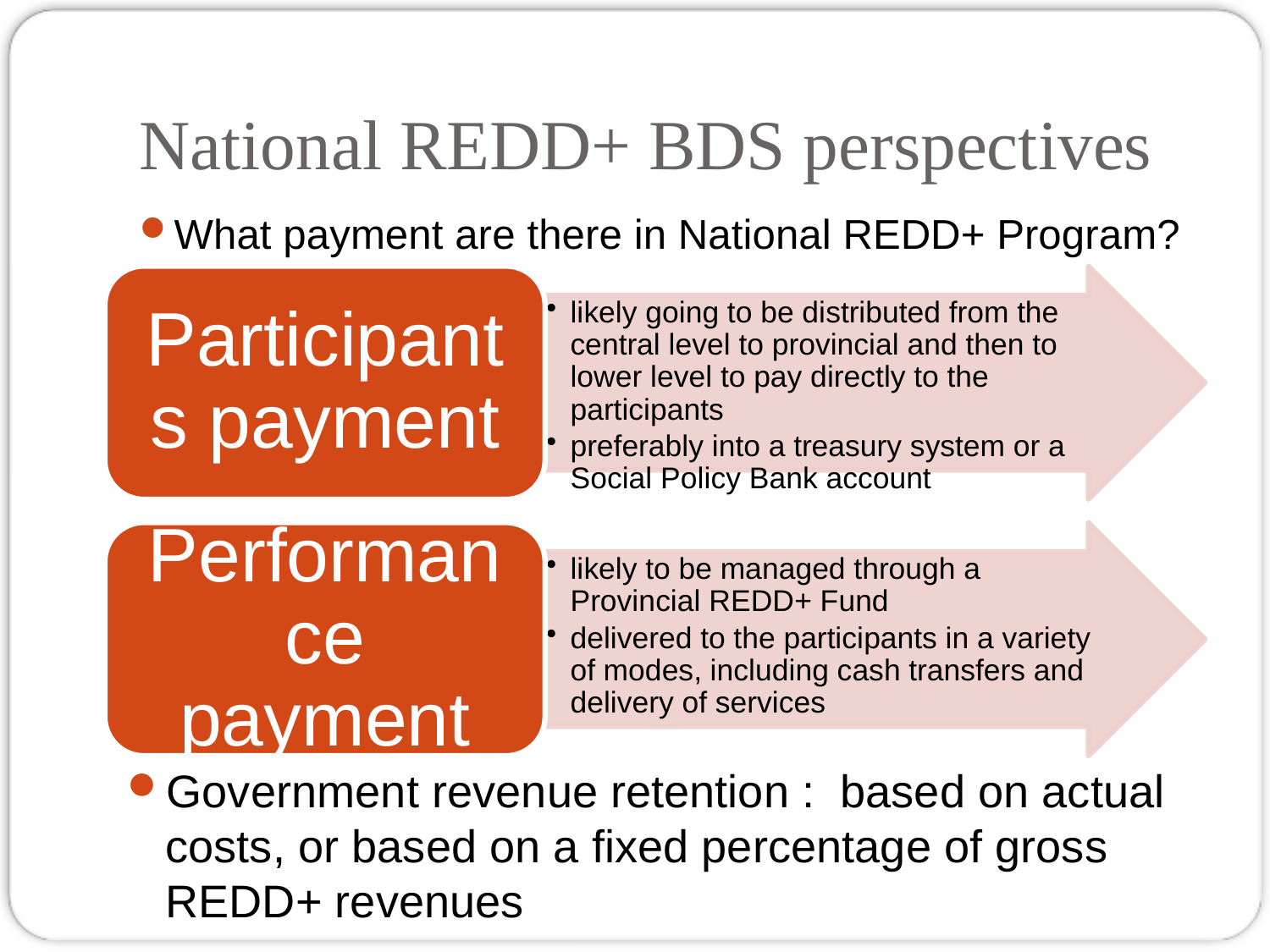

# National REDD+ BDS perspectives
What payment are there in National REDD+ Program?

likely going to be distributed from the central level to provincial and then to lower level to pay directly to the participants
preferably into a treasury system or a Social Policy Bank account
Participants payment
likely to be managed through a Provincial REDD+ Fund
delivered to the participants in a variety of modes, including cash transfers and delivery of services
Performance payment
Government revenue retention :  based on actual costs, or based on a fixed percentage of gross REDD+ revenues